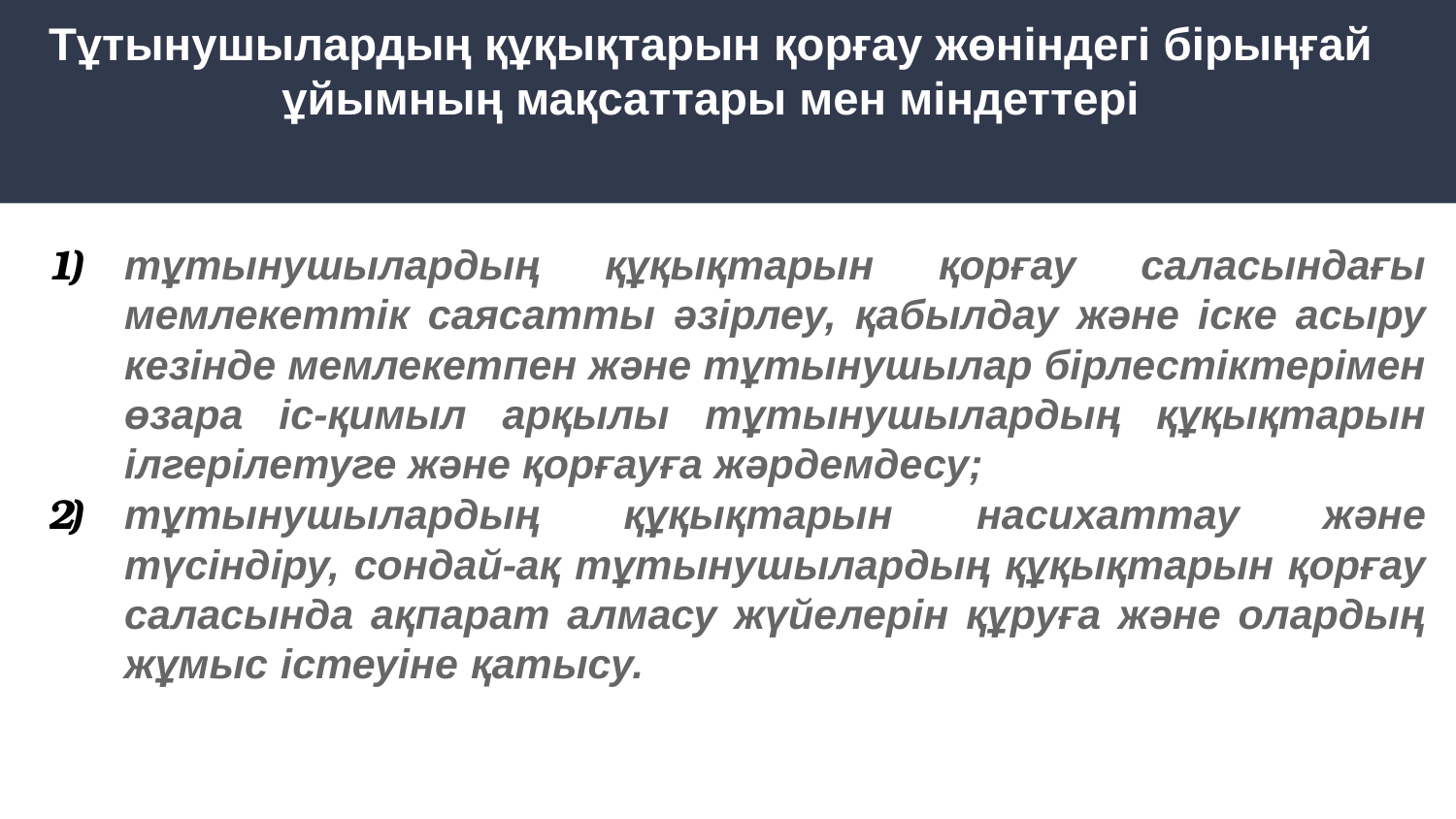

# Тұтынушылардың құқықтарын қорғау жөніндегі бірыңғай ұйымның мақсаттары мен міндеттері
тұтынушылардың құқықтарын қорғау саласындағы мемлекеттік саясатты әзірлеу, қабылдау және іске асыру кезінде мемлекетпен және тұтынушылар бірлестіктерімен өзара іс-қимыл арқылы тұтынушылардың құқықтарын ілгерілетуге және қорғауға жәрдемдесу;
тұтынушылардың құқықтарын насихаттау және түсіндіру, сондай-ақ тұтынушылардың құқықтарын қорғау саласында ақпарат алмасу жүйелерін құруға және олардың жұмыс істеуіне қатысу.Цели  и задачи единой организации по защите прав потребителей